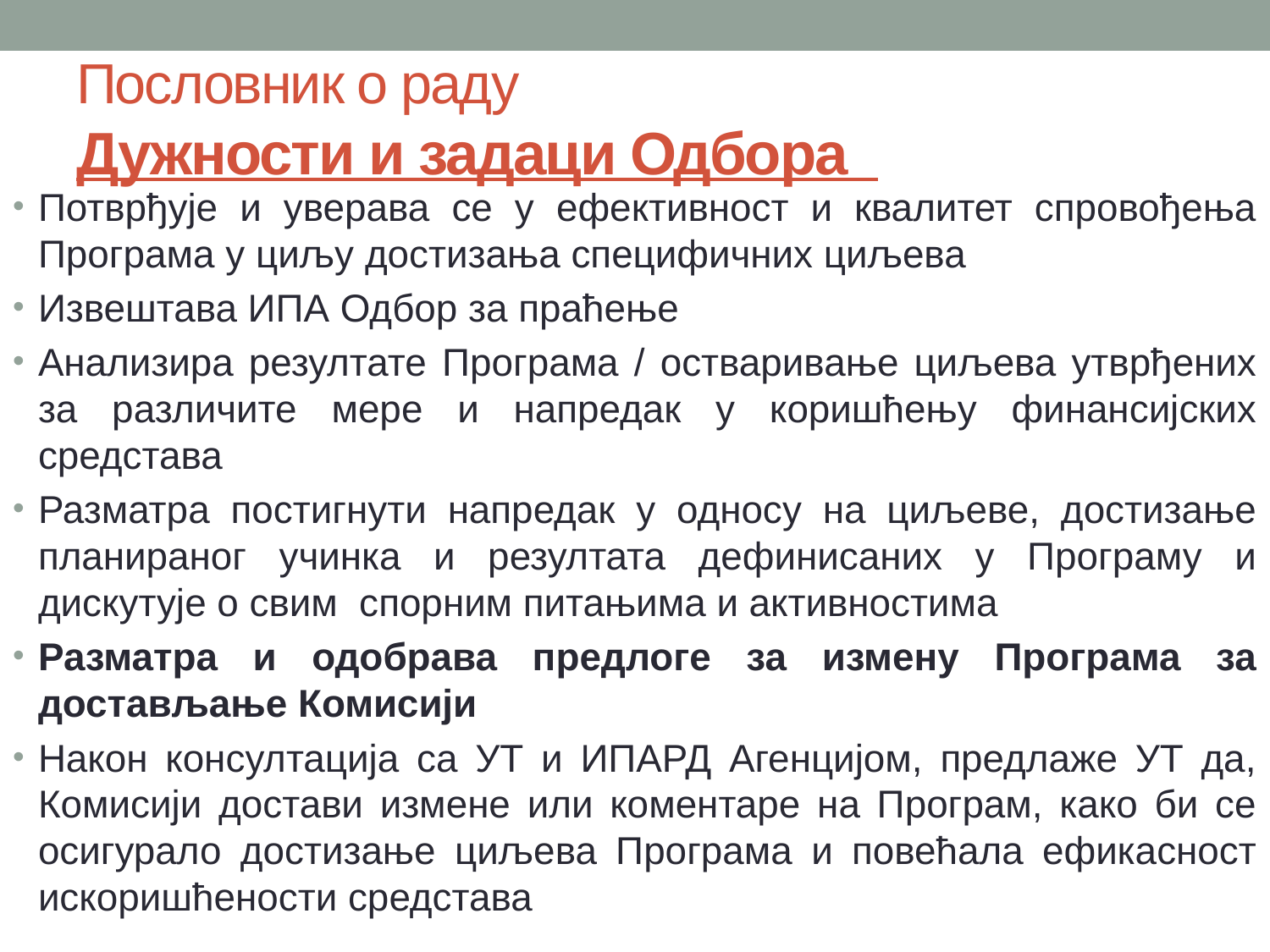

# Пословник о раду Дужности и задаци Одбора
Потврђује и уверава се у ефективност и квалитет спровођења Програма у циљу достизања специфичних циљева
Извештава ИПА Одбор за праћење
Анализира резултате Програма / остваривање циљева утврђених за различите мере и напредак у коришћењу финансијских средстава
Разматра постигнути напредак у односу на циљеве, достизање планираног учинка и резултата дефинисаних у Програму и дискутује о свим  спорним питањима и активностима
Разматра и одобрава предлоге за измену Програма за достављање Комисији
Након консултација са УТ и ИПАРД Агенцијом, предлаже УТ да, Комисији достави измене или коментаре на Програм, како би се осигурало достизање циљева Програма и повећала ефикасност искоришћености средстава